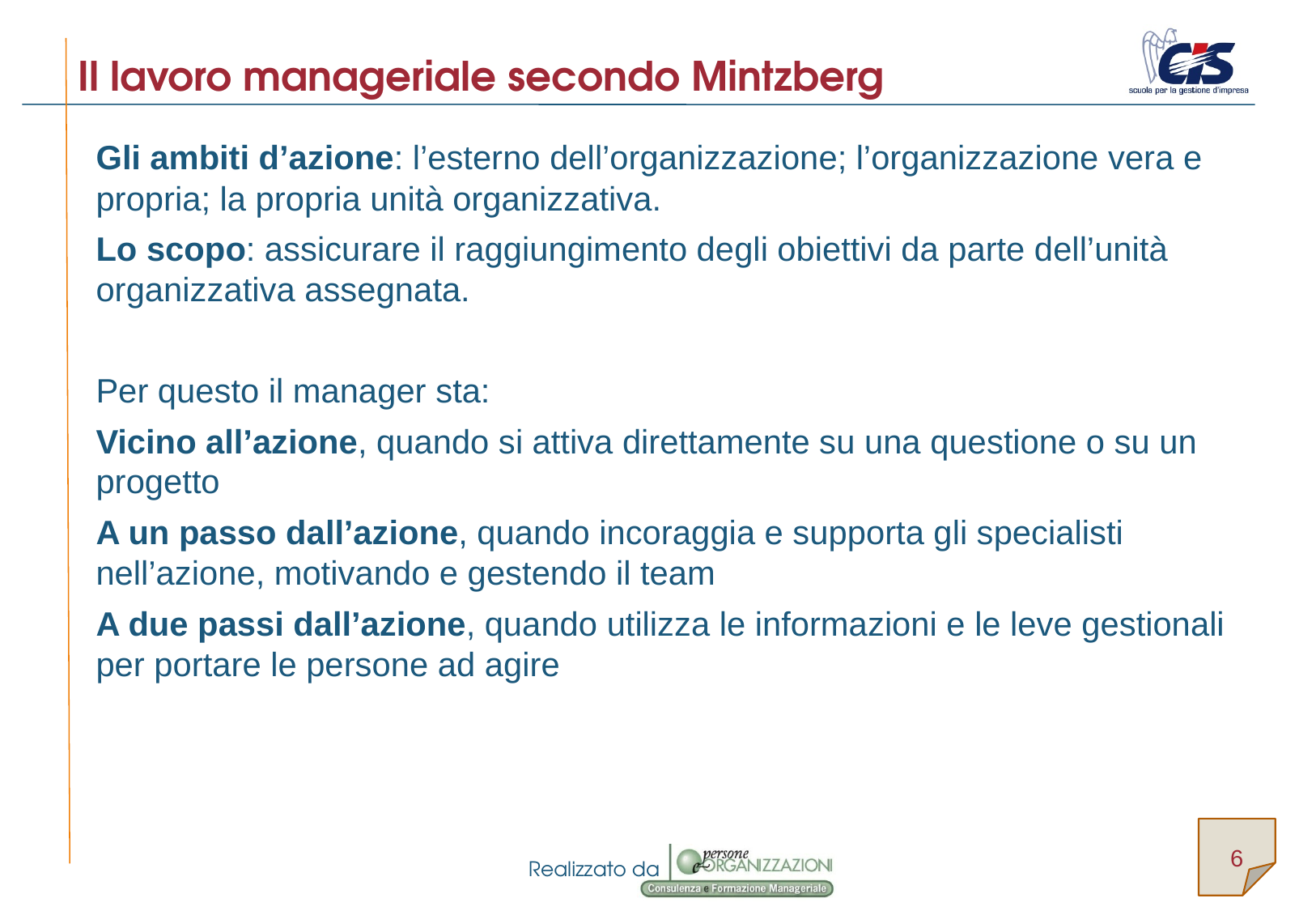

# Il lavoro manageriale secondo Mintzberg
Gli ambiti d’azione: l’esterno dell’organizzazione; l’organizzazione vera e propria; la propria unità organizzativa.
Lo scopo: assicurare il raggiungimento degli obiettivi da parte dell’unità organizzativa assegnata.

Per questo il manager sta:
Vicino all’azione, quando si attiva direttamente su una questione o su un progetto
A un passo dall’azione, quando incoraggia e supporta gli specialisti  nell’azione, motivando e gestendo il team
A due passi dall’azione, quando utilizza le informazioni e le leve gestionali per portare le persone ad agire
6